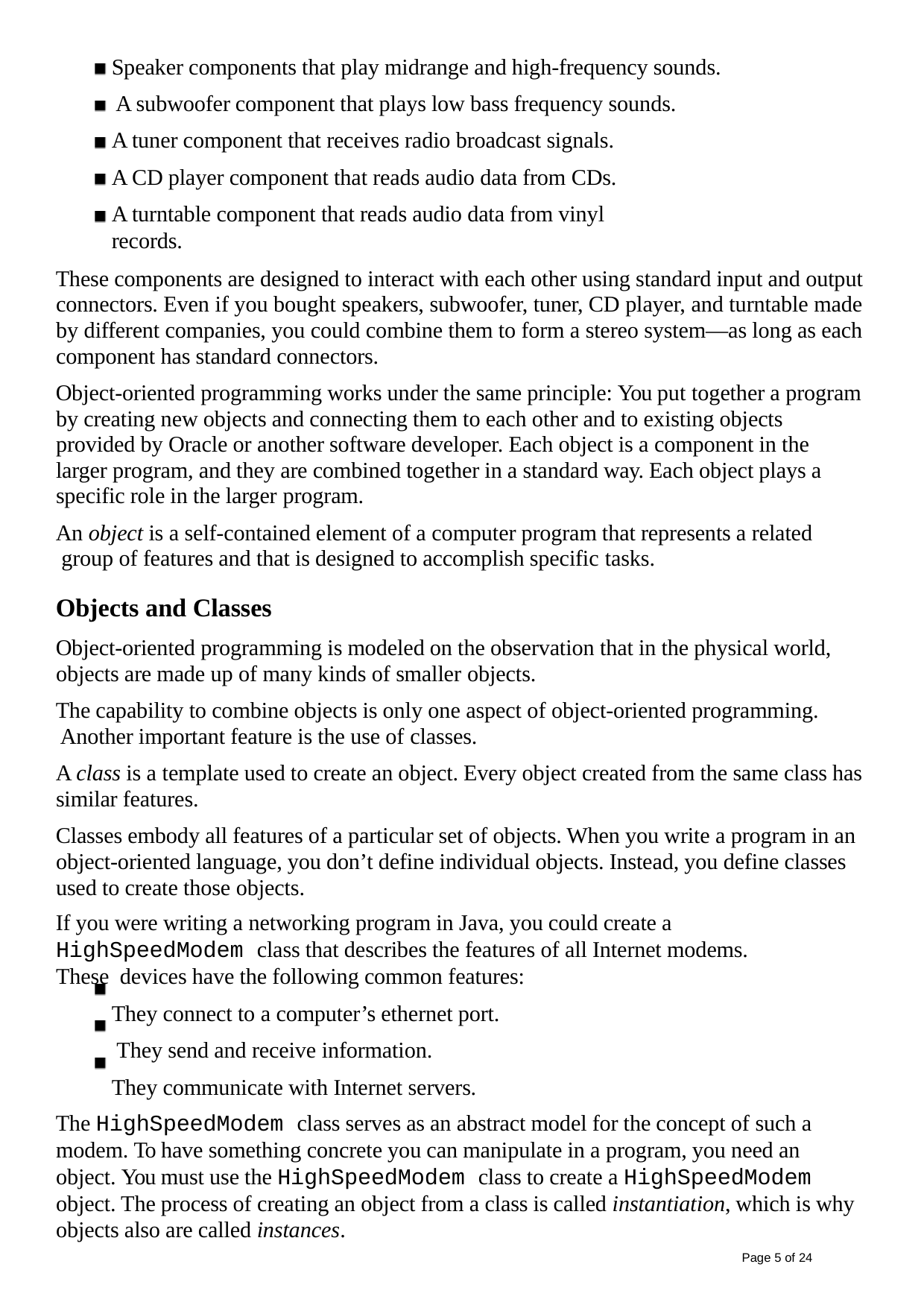

Speaker components that play midrange and high-frequency sounds.  A subwoofer component that plays low bass frequency sounds.
A tuner component that receives radio broadcast signals.  A CD player component that reads audio data from CDs.
A turntable component that reads audio data from vinyl records.
These components are designed to interact with each other using standard input and output  connectors. Even if you bought speakers, subwoofer, tuner, CD player, and turntable made  by different companies, you could combine them to form a stereo system—as long as each  component has standard connectors.
Object-oriented programming works under the same principle: You put together a program  by creating new objects and connecting them to each other and to existing objects  provided by Oracle or another software developer. Each object is a component in the  larger program, and they are combined together in a standard way. Each object plays a  specific role in the larger program.
An object is a self-contained element of a computer program that represents a related  group of features and that is designed to accomplish specific tasks.
Objects and Classes
Object-oriented programming is modeled on the observation that in the physical world,  objects are made up of many kinds of smaller objects.
The capability to combine objects is only one aspect of object-oriented programming.  Another important feature is the use of classes.
A class is a template used to create an object. Every object created from the same class has  similar features.
Classes embody all features of a particular set of objects. When you write a program in an  object-oriented language, you don’t define individual objects. Instead, you define classes  used to create those objects.
If you were writing a networking program in Java, you could create a  HighSpeedModem class that describes the features of all Internet modems. These  devices have the following common features:
They connect to a computer’s ethernet port.  They send and receive information.
They communicate with Internet servers.
The HighSpeedModem class serves as an abstract model for the concept of such a  modem. To have something concrete you can manipulate in a program, you need an  object. You must use the HighSpeedModem class to create a HighSpeedModem  object. The process of creating an object from a class is called instantiation, which is why  objects also are called instances.

Page 5 of 24